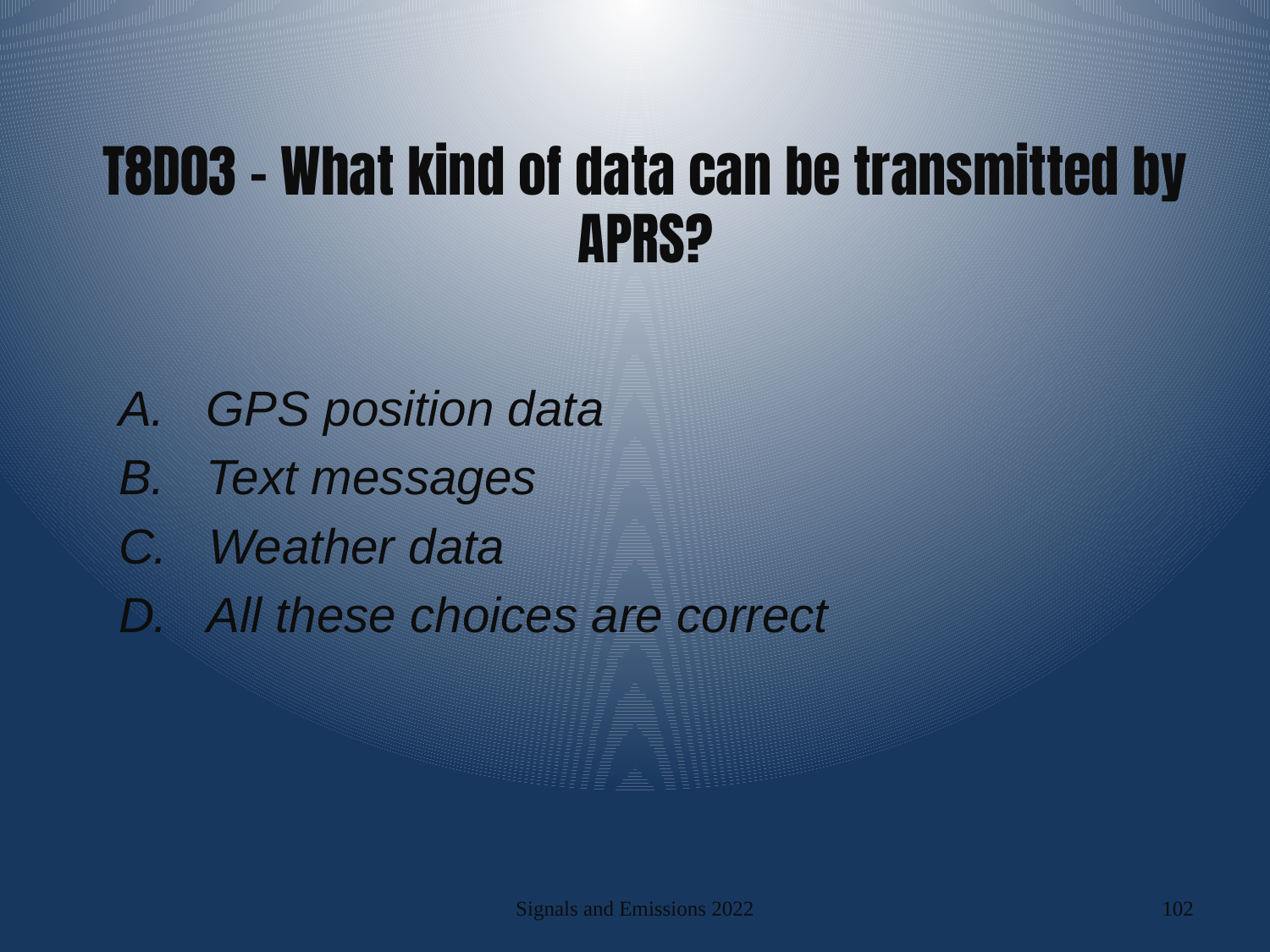

# T8D03 – What kind of data can be transmitted by APRS?
A.   GPS position data
B.   Text messages
C.   Weather data
D.   All these choices are correct

Signals and Emissions 2022
102